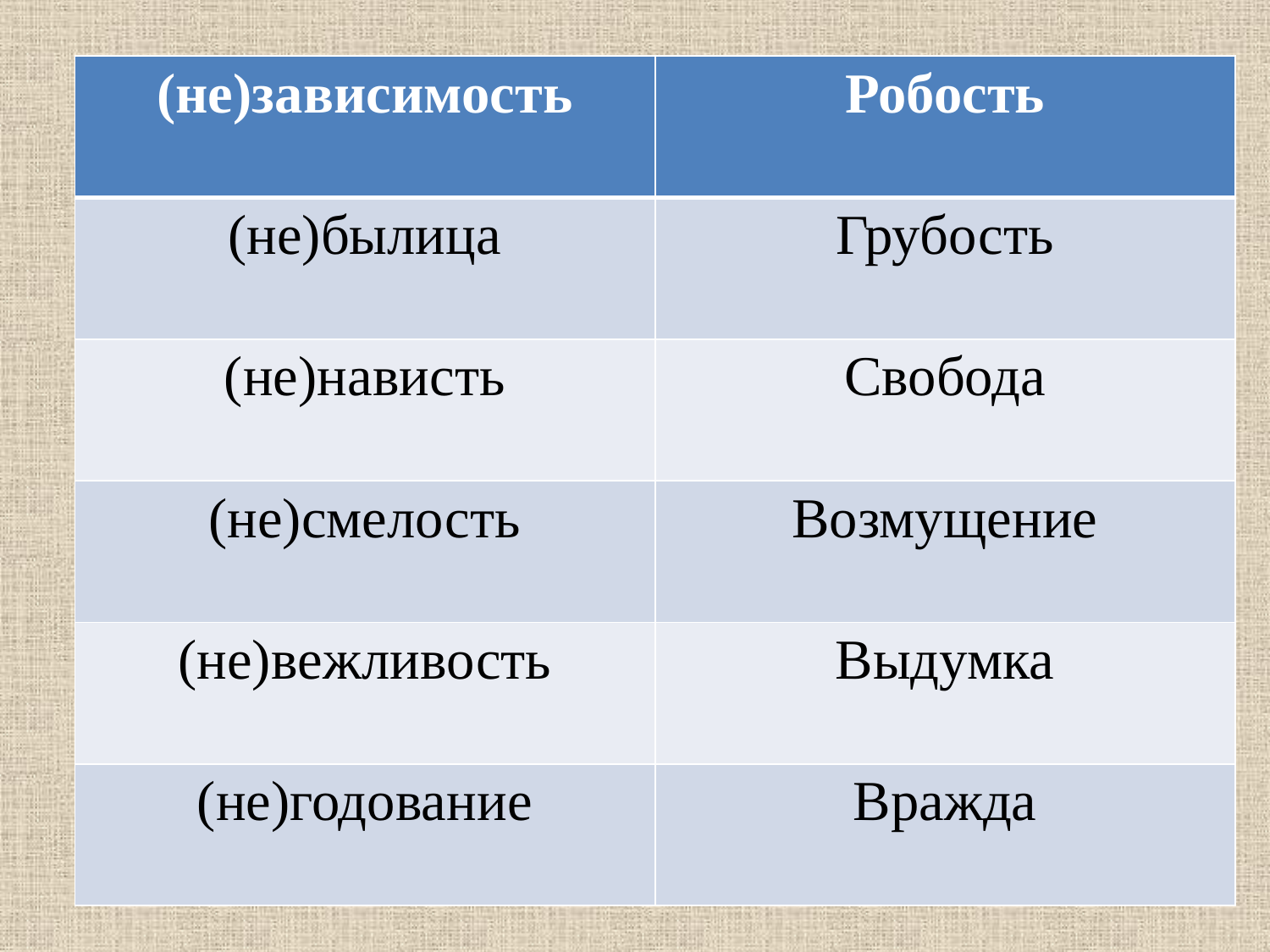

| (не)зависимость | Робость |
| --- | --- |
| (не)былица | Грубость |
| (не)нависть | Свобода |
| (не)смелость | Возмущение |
| (не)вежливость | Выдумка |
| (не)годование | Вражда |